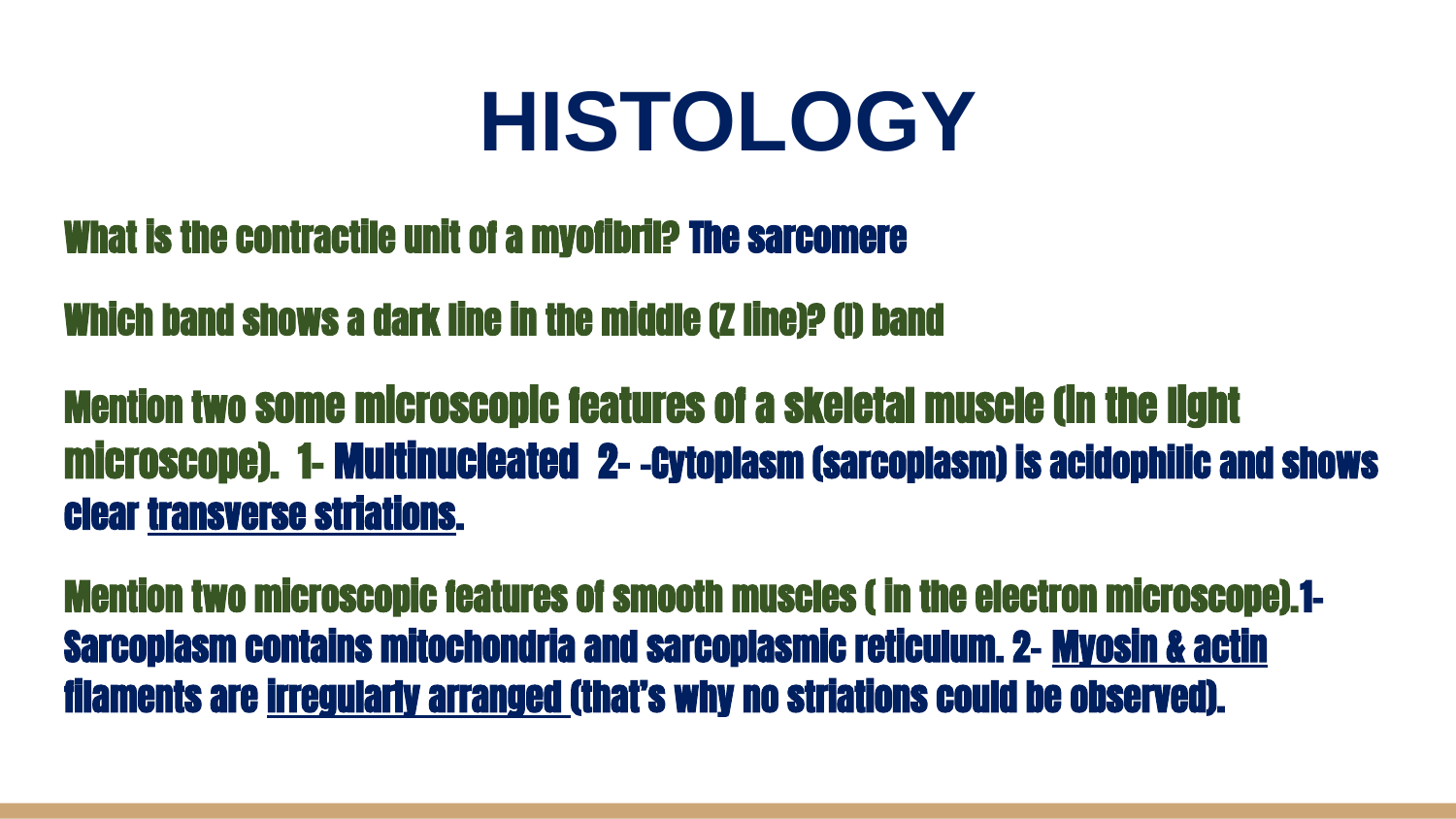

# HISTOLOGY
What is the contractile unit of a myofibril? The sarcomere
Which band shows a dark line in the middle (Z line)? (I) band
Mention two some microscopic features of a skeletal muscle (in the light microscope).  1- Multinucleated  2- –Cytoplasm (sarcoplasm) is acidophilic and shows clear transverse striations.
Mention two microscopic features of smooth muscles ( in the electron microscope).1-Sarcoplasm contains mitochondria and sarcoplasmic reticulum. 2- Myosin & actin filaments are irregularly arranged (that’s why no striations could be observed).